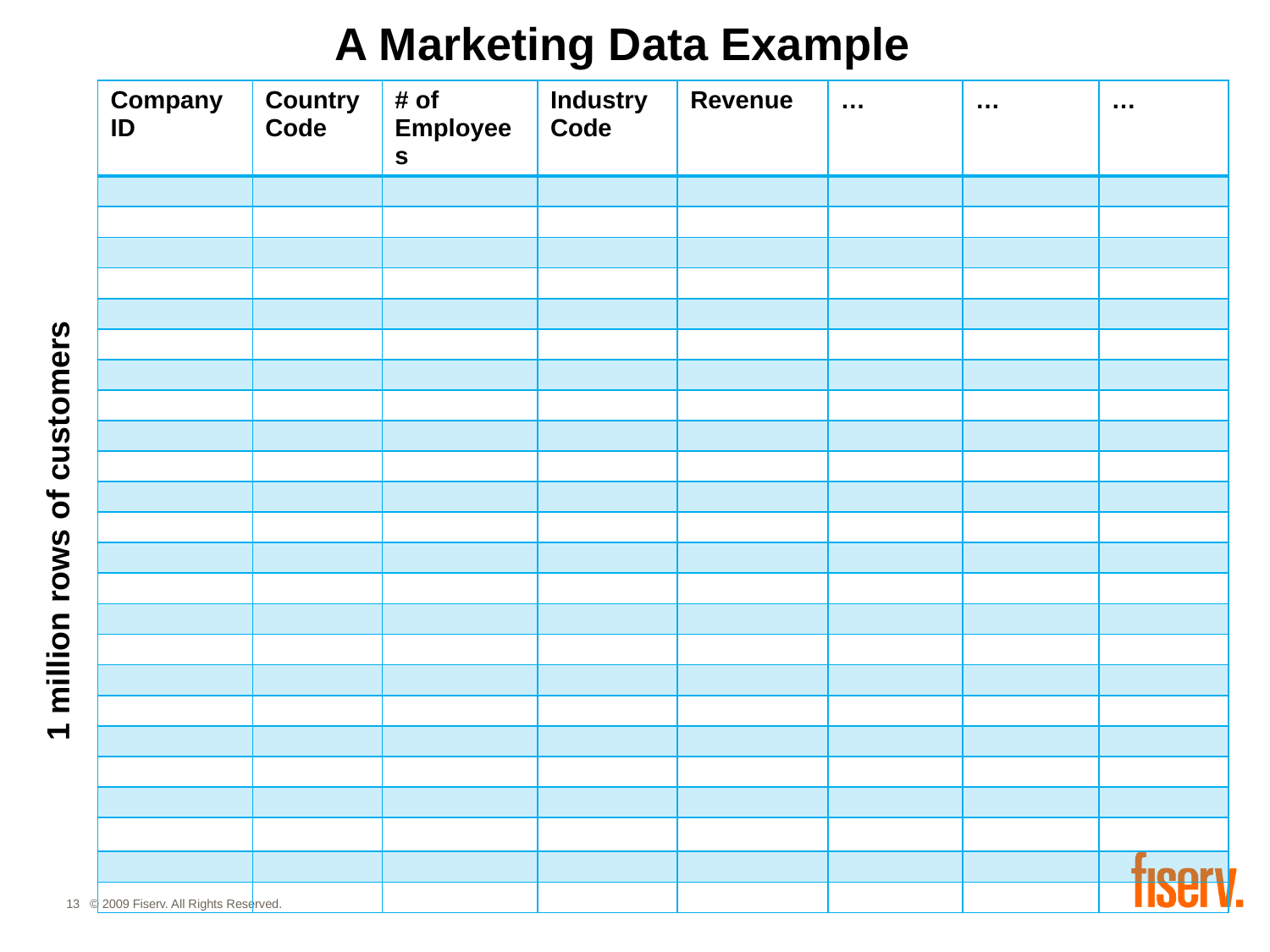

# A Marketing Data Example
| Company ID | Country Code | # of Employees | Industry Code | Revenue | … | … | … |
| --- | --- | --- | --- | --- | --- | --- | --- |
|  |  |  |  |  |  |  |  |
|  |  |  |  |  |  |  |  |
|  |  |  |  |  |  |  |  |
|  |  |  |  |  |  |  |  |
|  |  |  |  |  |  |  |  |
|  |  |  |  |  |  |  |  |
|  |  |  |  |  |  |  |  |
|  |  |  |  |  |  |  |  |
|  |  |  |  |  |  |  |  |
|  |  |  |  |  |  |  |  |
|  |  |  |  |  |  |  |  |
|  |  |  |  |  |  |  |  |
|  |  |  |  |  |  |  |  |
|  |  |  |  |  |  |  |  |
|  |  |  |  |  |  |  |  |
|  |  |  |  |  |  |  |  |
|  |  |  |  |  |  |  |  |
|  |  |  |  |  |  |  |  |
|  |  |  |  |  |  |  |  |
|  |  |  |  |  |  |  |  |
|  |  |  |  |  |  |  |  |
|  |  |  |  |  |  |  |  |
|  |  |  |  |  |  |  |  |
|  |  |  |  |  |  |  |  |
1 million rows of customers